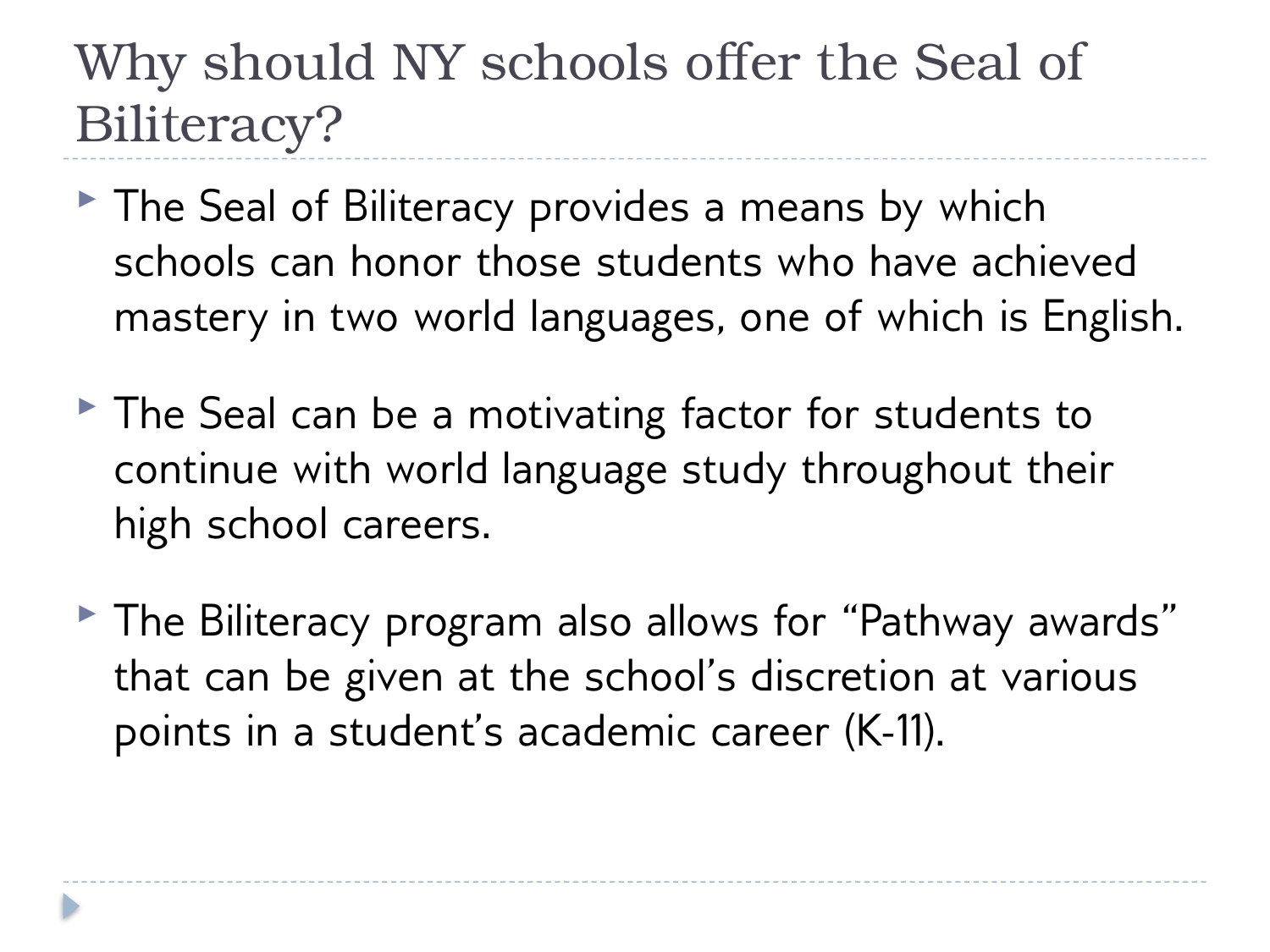

# Why should NY schools offer the Seal of Biliteracy?
The Seal of Biliteracy provides a means by which schools can honor those students who have achieved mastery in two world languages, one of which is English.
The Seal can be a motivating factor for students to continue with world language study throughout their high school careers.
The Biliteracy program also allows for “Pathway awards” that can be given at the school’s discretion at various points in a student’s academic career (K-11).